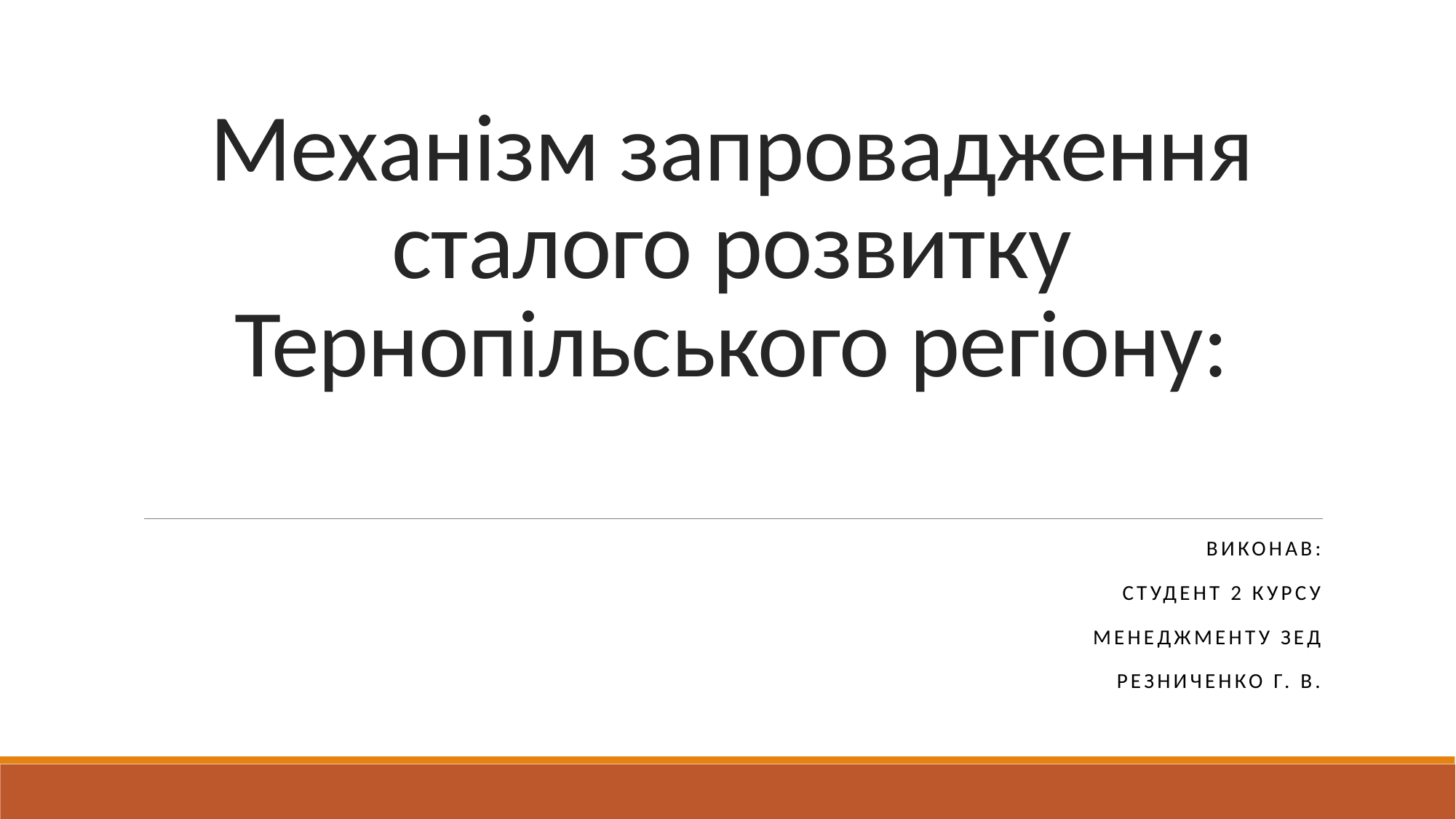

# Механізм запровадження сталого розвитку Тернопільського регіону:
Виконав:
Студент 2 курсу
Менеджменту зед
Резниченко г. в.